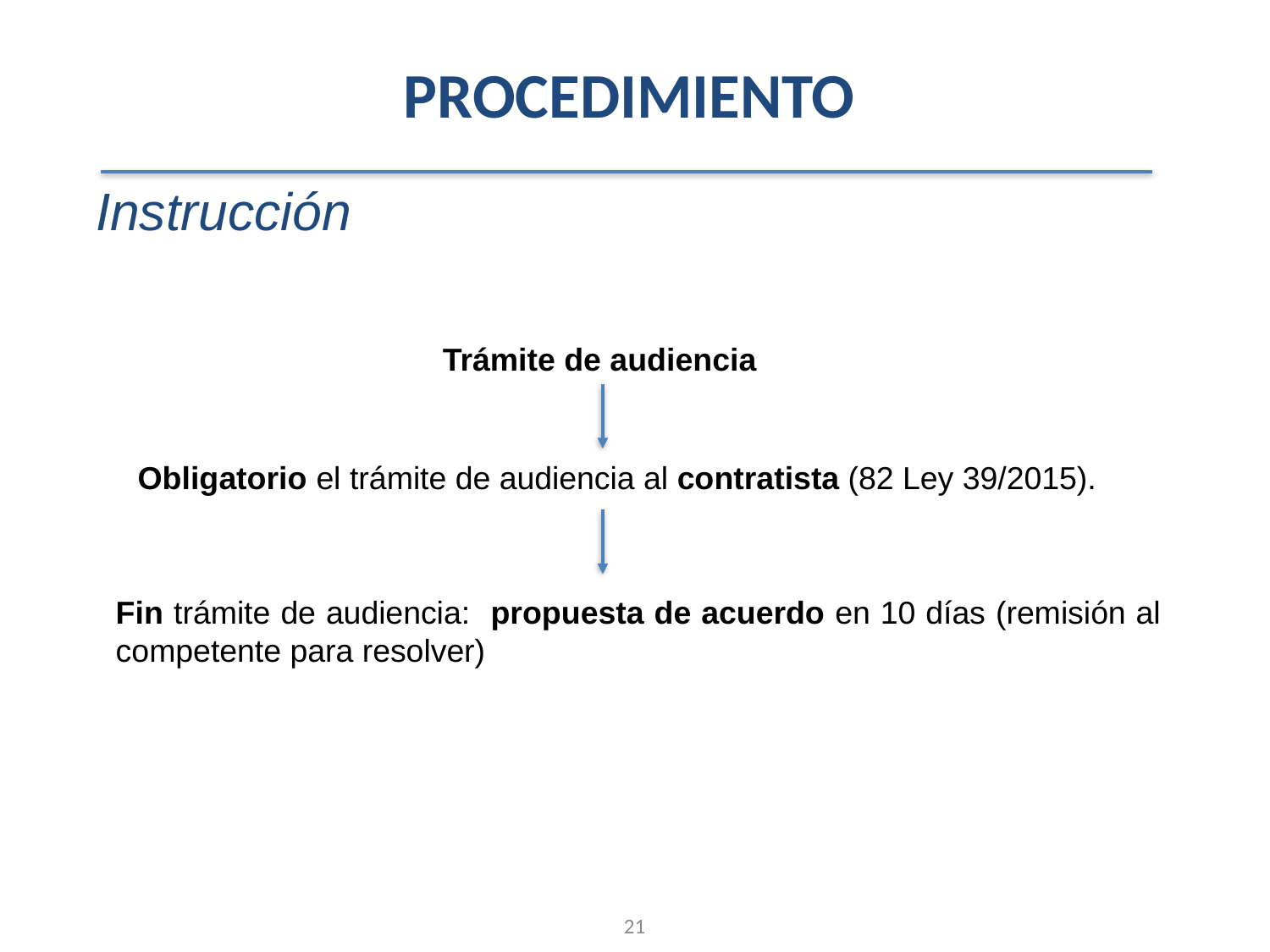

PROCEDIMIENTO
Instrucción
Trámite de audiencia

Obligatorio el trámite de audiencia al contratista (82 Ley 39/2015).

Fin trámite de audiencia:  propuesta de acuerdo en 10 días (remisión al competente para resolver)
21